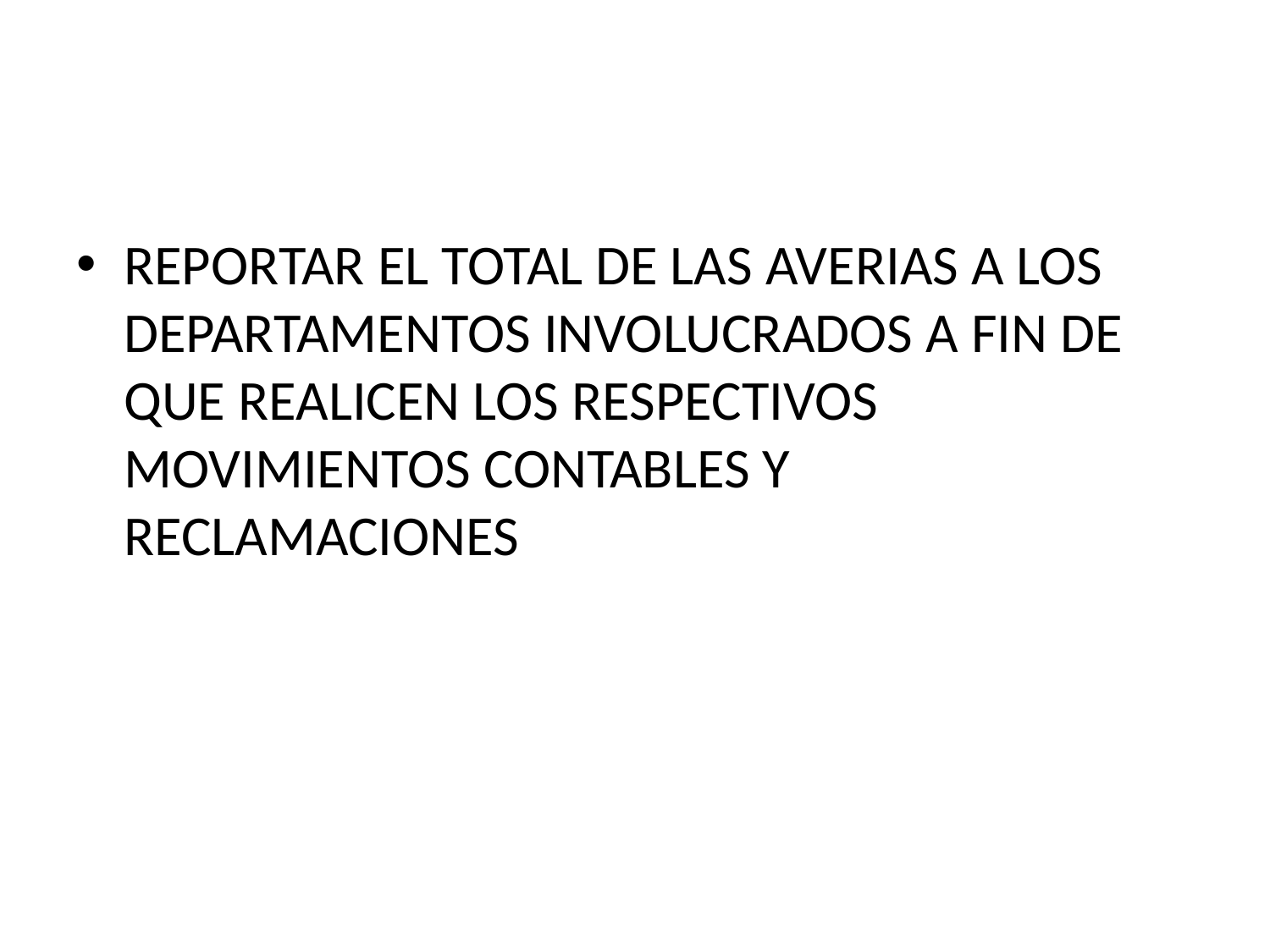

#
REPORTAR EL TOTAL DE LAS AVERIAS A LOS DEPARTAMENTOS INVOLUCRADOS A FIN DE QUE REALICEN LOS RESPECTIVOS MOVIMIENTOS CONTABLES Y RECLAMACIONES